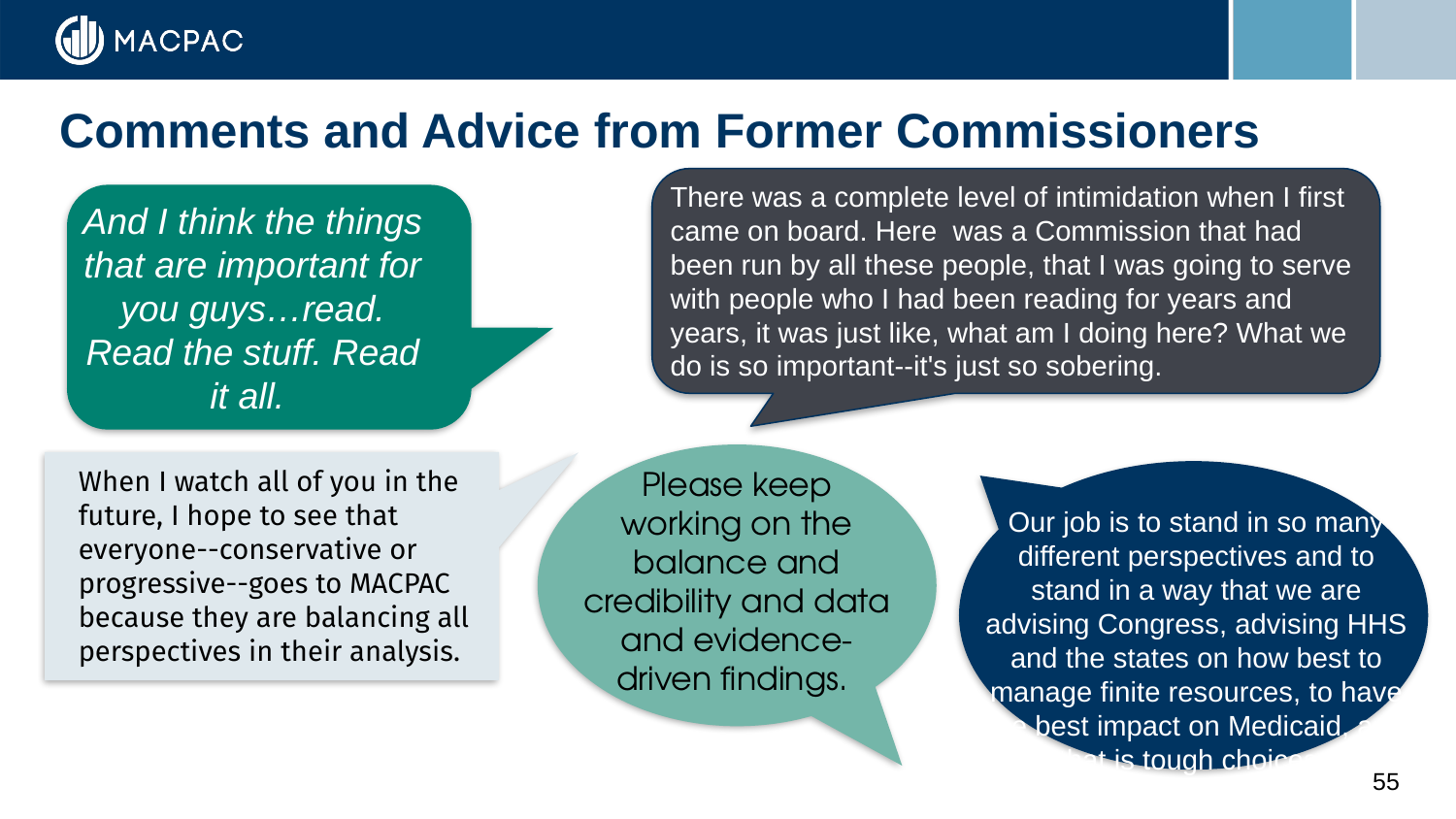

# Comments and Advice from Former Commissioners

There was a complete level of intimidation when I first came on board. Here  was a Commission that had been run by all these people, that I was going to serve with people who I had been reading for years and years, it was just like, what am I doing here? What we do is so important--it's just so sobering.

And I think the things that are important for you guys…read. Read the stuff. Read it all.

When I watch all of you in the future, I hope to see that everyone--conservative or progressive--goes to MACPAC because they are balancing all perspectives in their analysis.
Please keep working on the balance and credibility and data and evidence-driven findings.

Our job is to stand in so many different perspectives and to stand in a way that we are advising Congress, advising HHS and the states on how best to manage finite resources, to have the best impact on Medicaid, and that is tough choices.

55